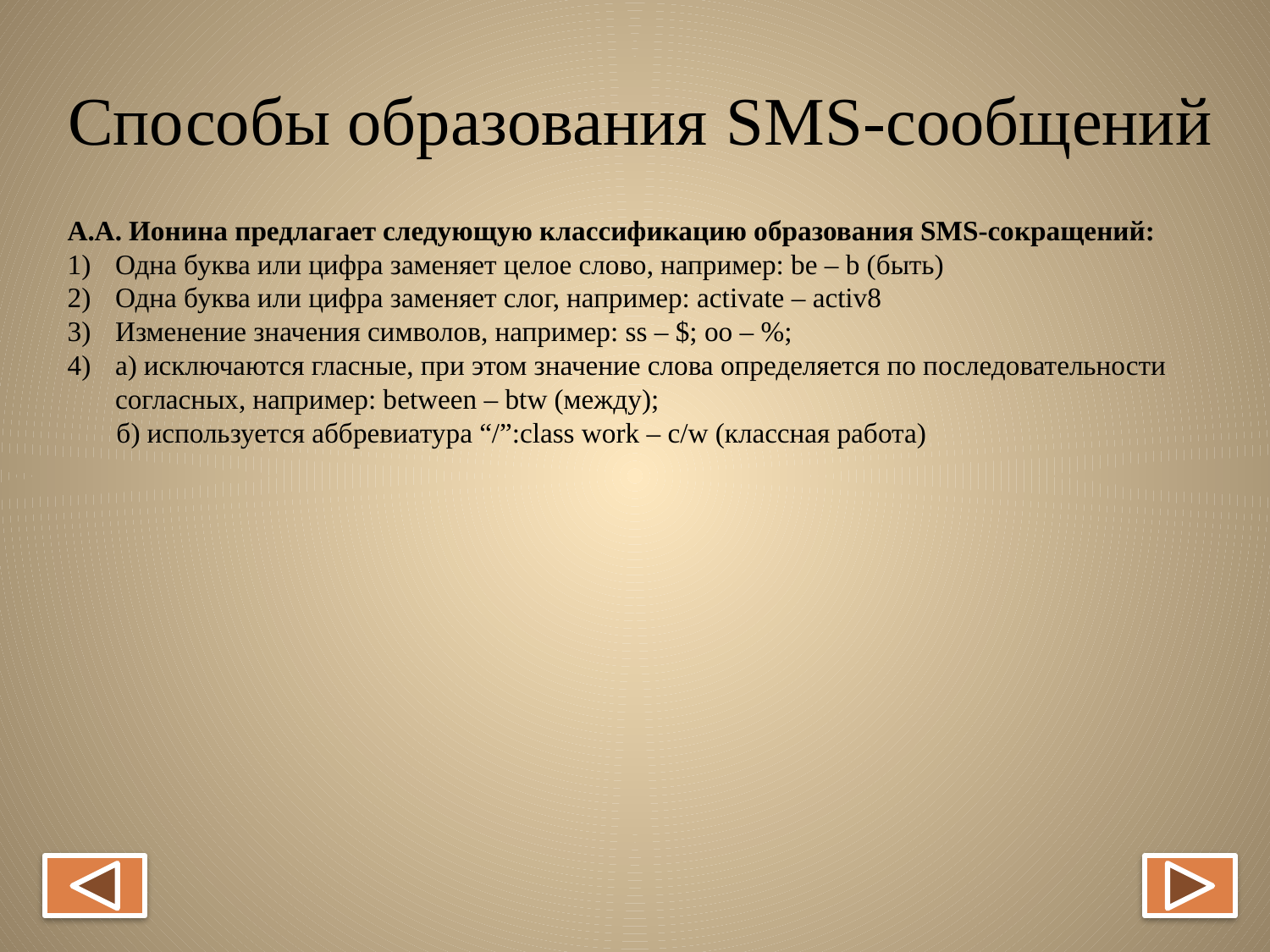

# Способы образования SMS-сообщений
А.А. Ионина предлагает следующую классификацию образования SMS-сокращений:
Одна буква или цифра заменяет целое слово, например: be – b (быть)
Одна буква или цифра заменяет слог, например: activate – activ8
Изменение значения символов, например: ss – $; oo – %;
а) исключаются гласные, при этом значение слова определяется по последовательности согласных, например: between – btw (между);
       б) используется аббревиатура “/”:class work – c/w (классная работа)